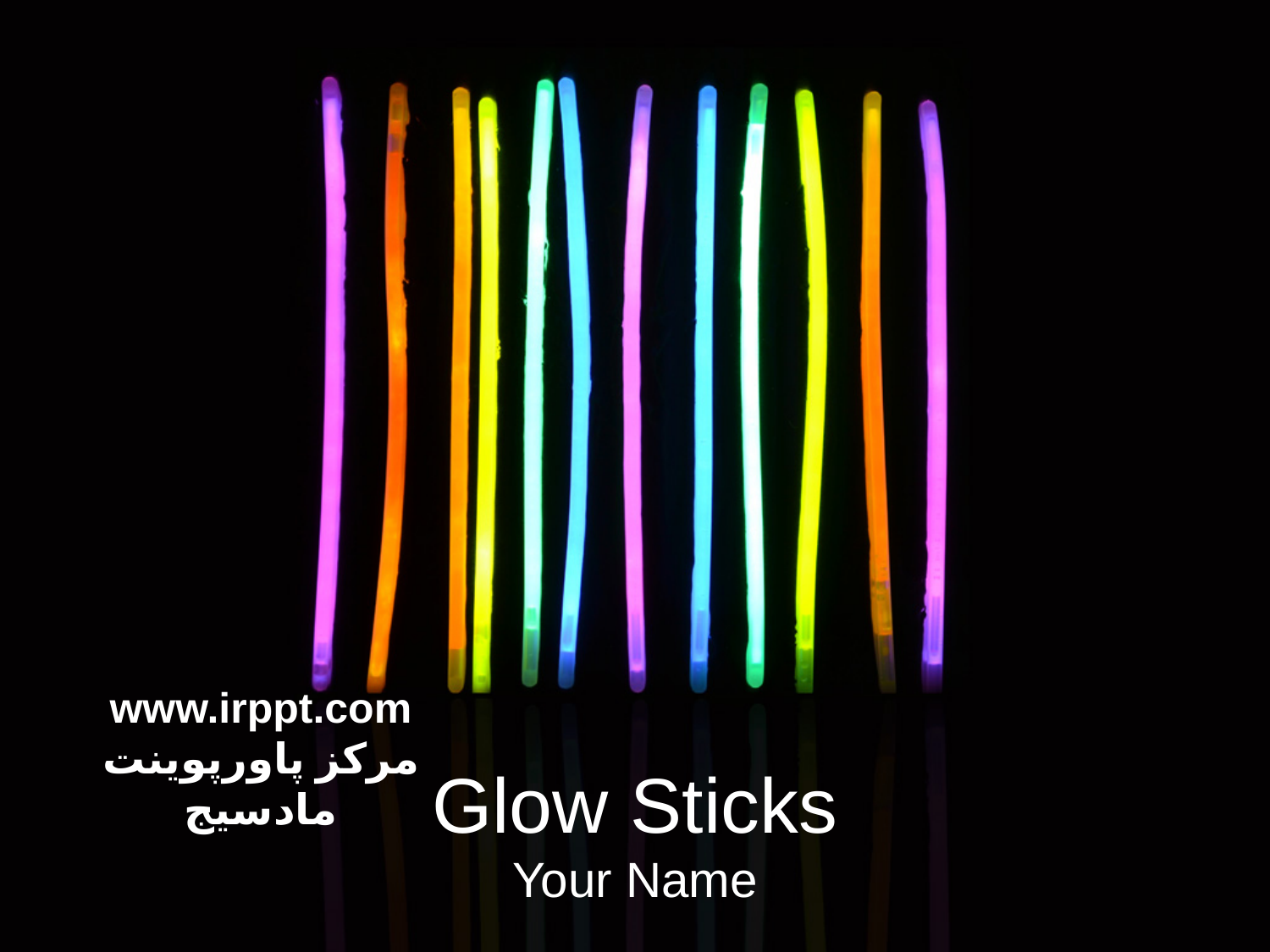

www.irppt.com
مرکز پاورپوینت مادسیج

# Glow Sticks Your Name